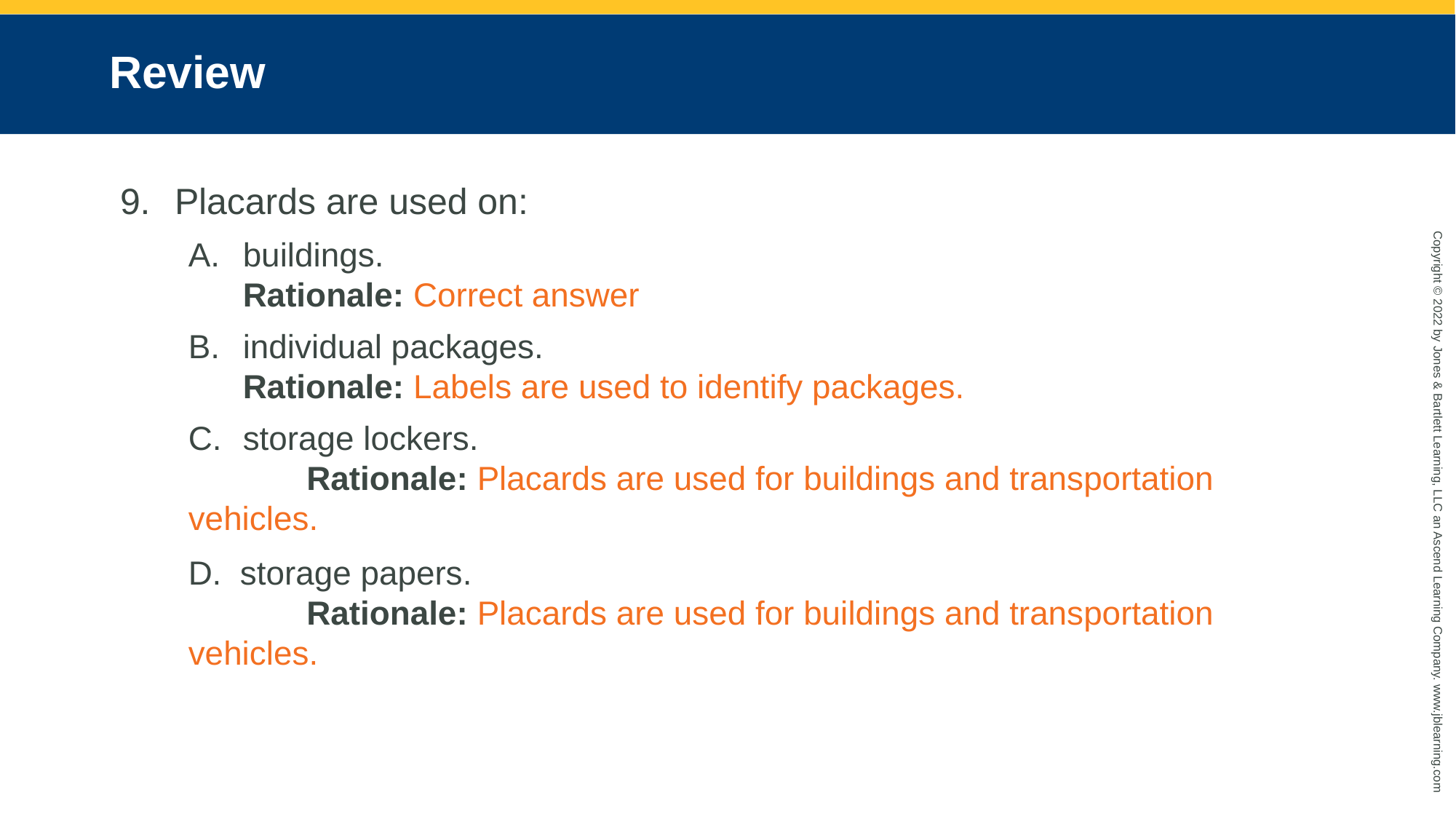

# Review
Placards are used on:
buildings.
Rationale: Correct answer
individual packages.
Rationale: Labels are used to identify packages.
storage lockers.
	 Rationale: Placards are used for buildings and transportation vehicles.
D.  storage papers.
 	 Rationale: Placards are used for buildings and transportation vehicles.